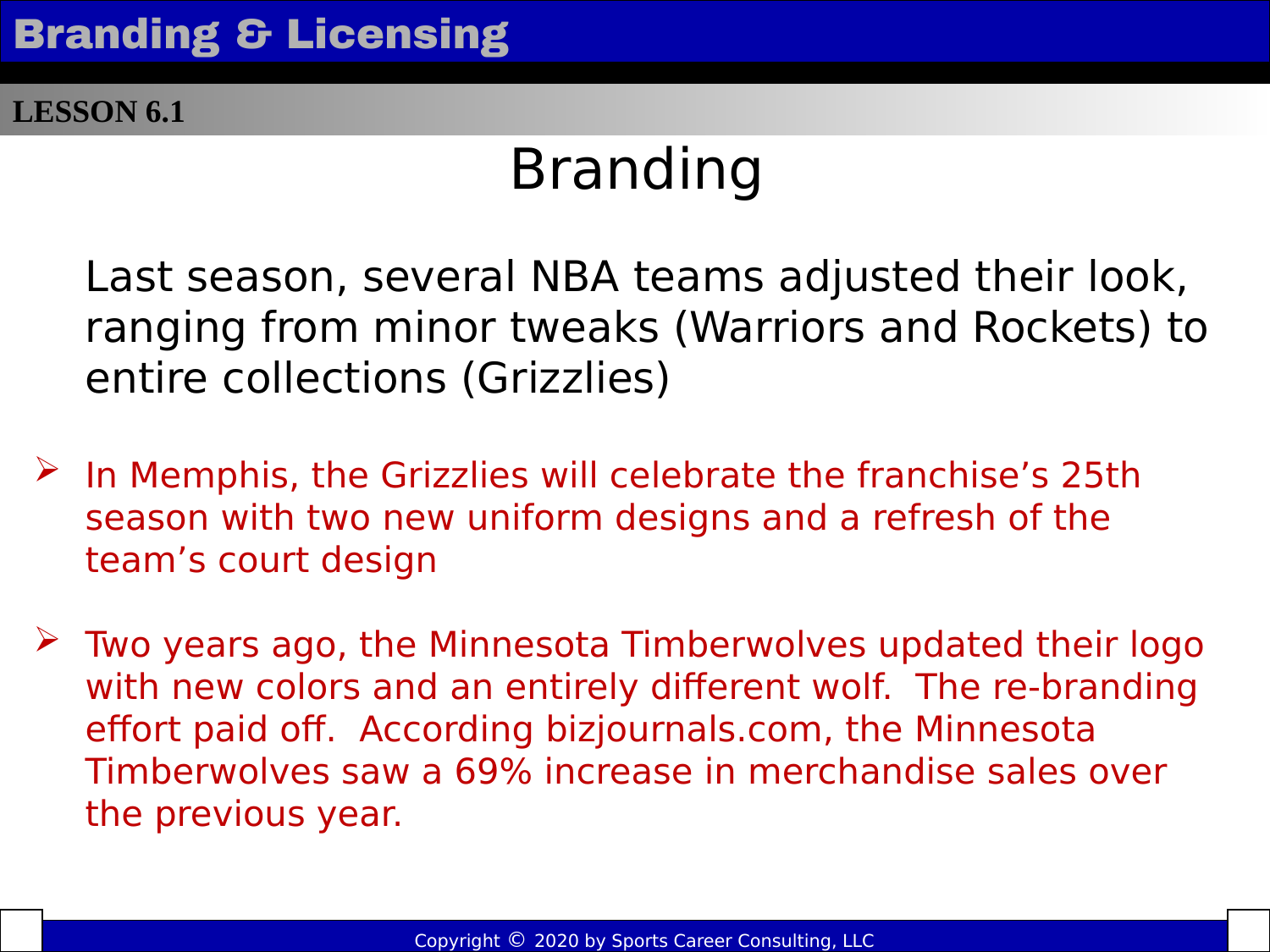

Branding & Licensing
LESSON 6.1
Branding
	Last season, several NBA teams adjusted their look, ranging from minor tweaks (Warriors and Rockets) to entire collections (Grizzlies)

In Memphis, the Grizzlies will celebrate the franchise’s 25th season with two new uniform designs and a refresh of the team’s court design

Two years ago, the Minnesota Timberwolves updated their logo with new colors and an entirely different wolf.  The re-branding effort paid off.  According bizjournals.com, the Minnesota Timberwolves saw a 69% increase in merchandise sales over the previous year.
Copyright © 2020 by Sports Career Consulting, LLC